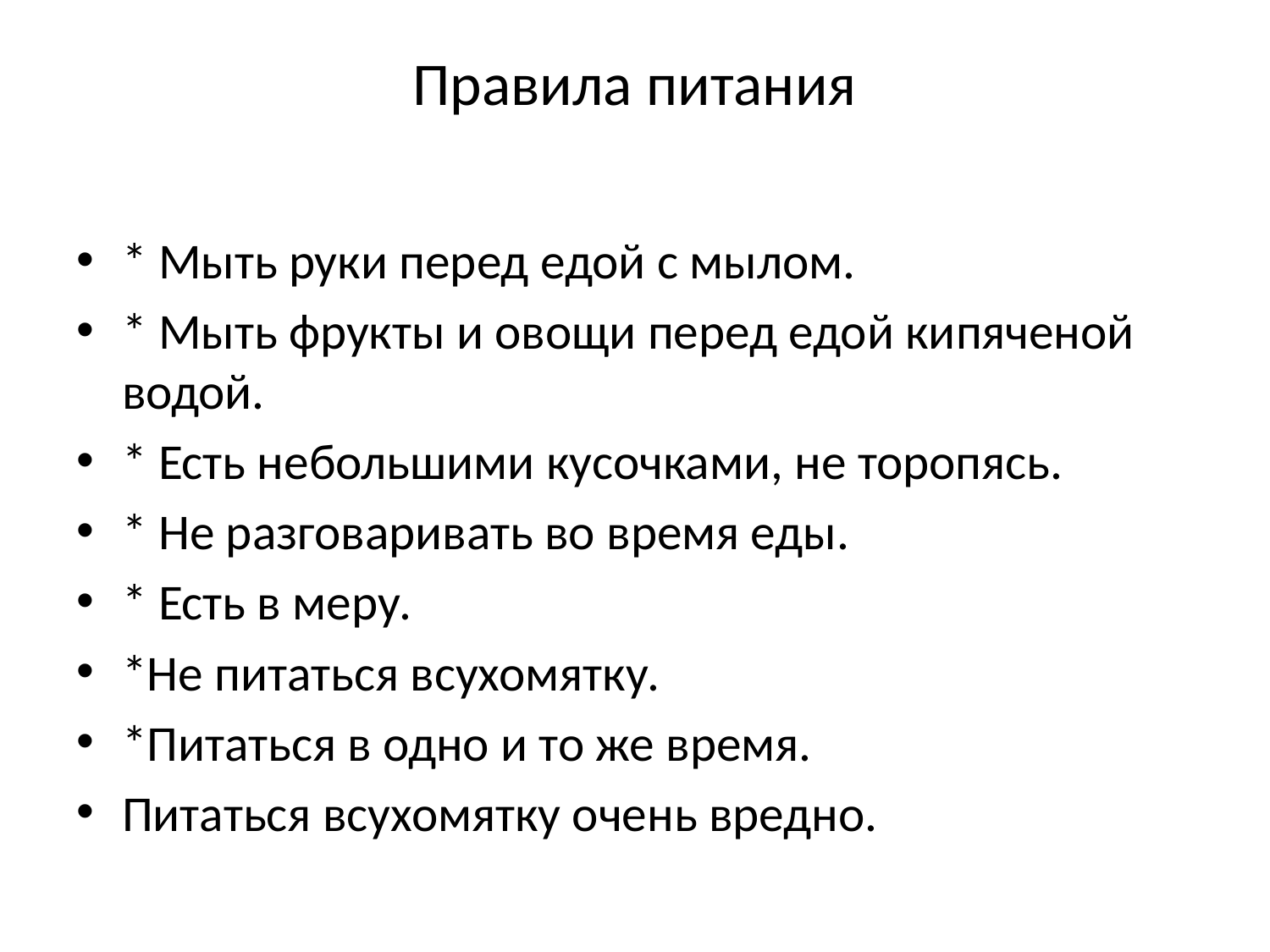

# Правила питания
* Мыть руки перед едой с мылом.
* Мыть фрукты и овощи перед едой кипяченой водой.
* Есть небольшими кусочками, не торопясь.
* Не разговаривать во время еды.
* Есть в меру.
*Не питаться всухомятку.
*Питаться в одно и то же время.
Питаться всухомятку очень вредно.